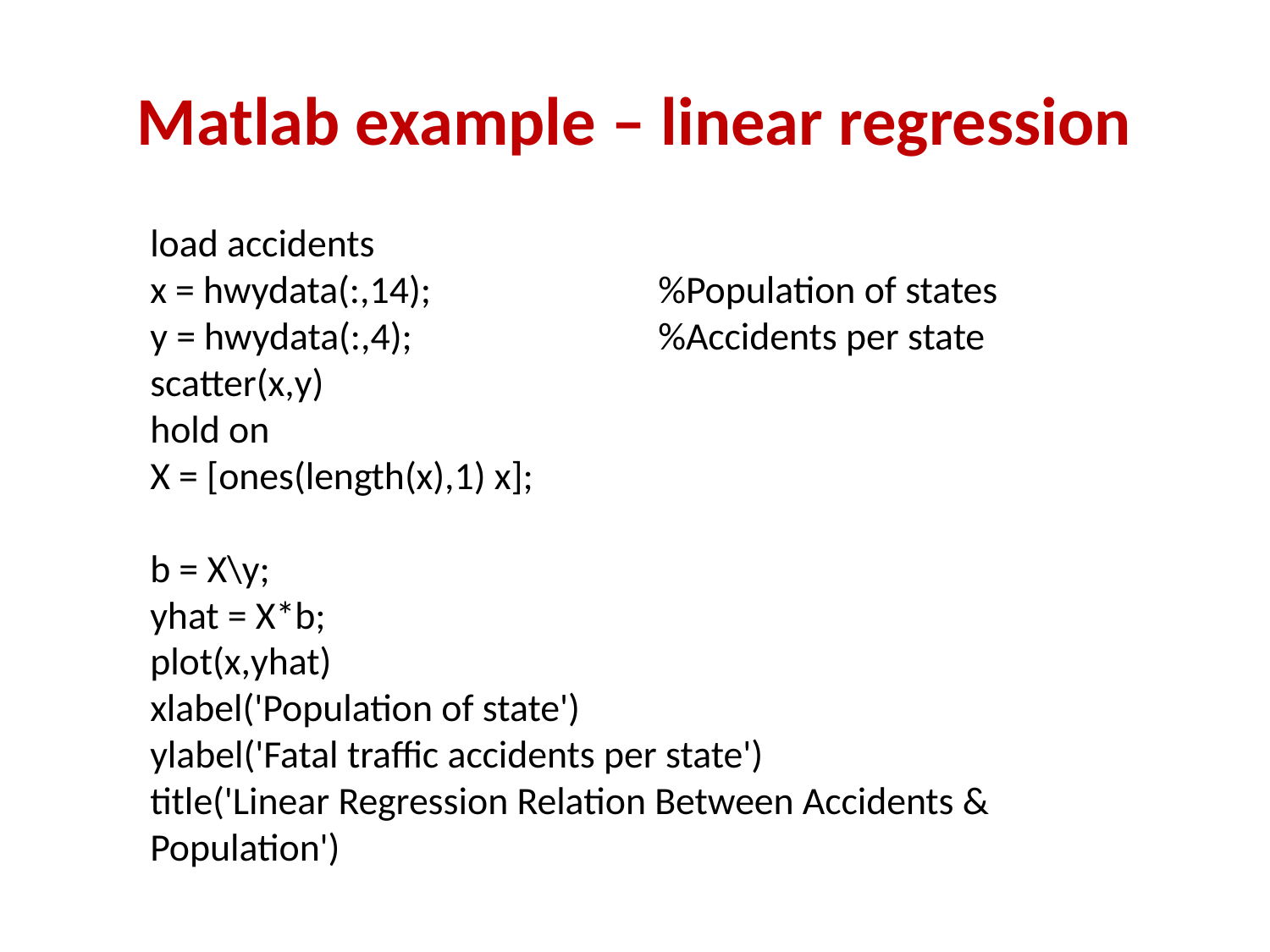

# Matlab example – linear regression
load accidents
x = hwydata(:,14);		%Population of states
y = hwydata(:,4);		%Accidents per state
scatter(x,y)
hold on
X = [ones(length(x),1) x];

b = X\y;
yhat = X*b;
plot(x,yhat)
xlabel('Population of state')
ylabel('Fatal traffic accidents per state')
title('Linear Regression Relation Between Accidents & Population')